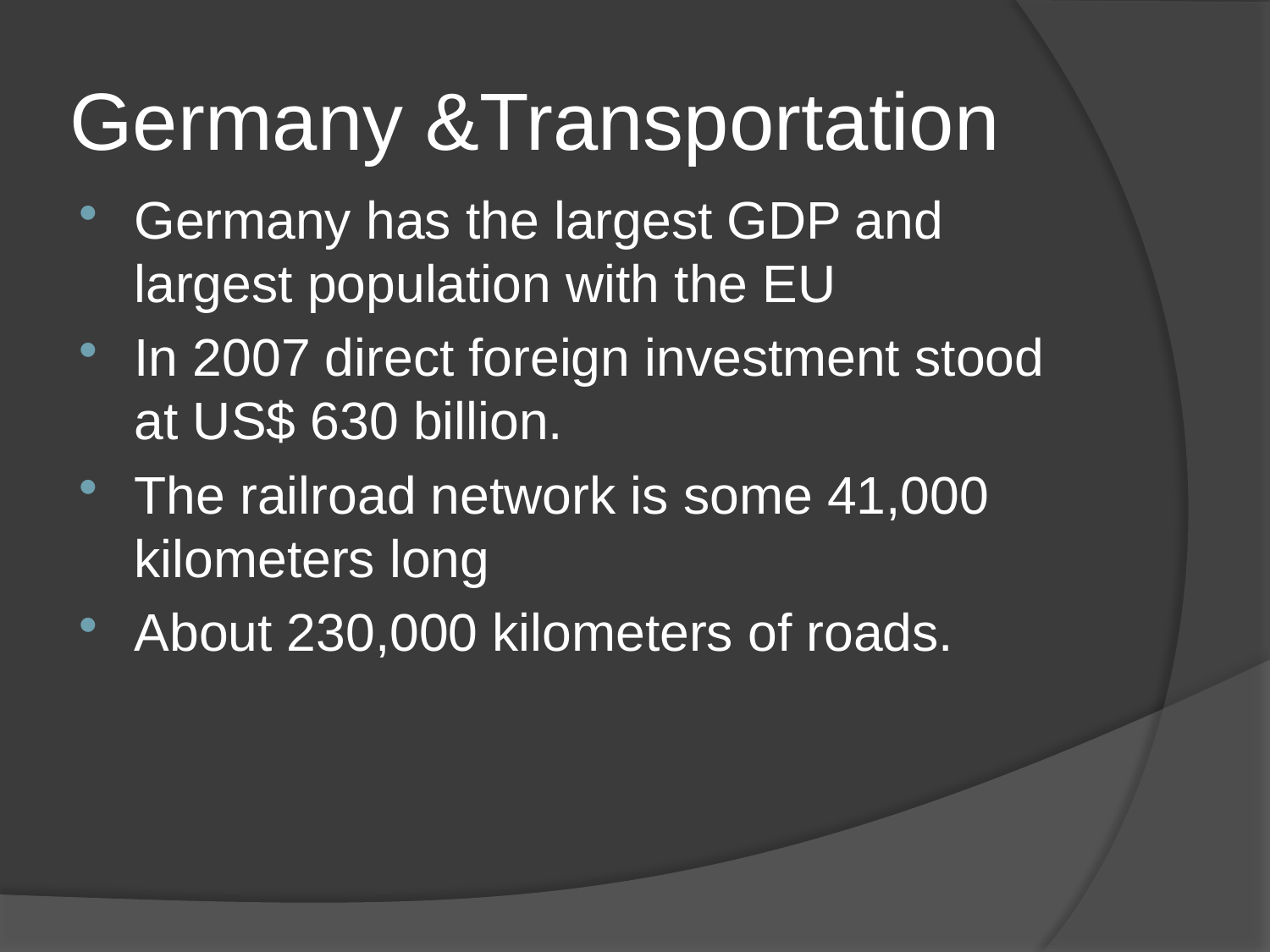

# Germany &Transportation
Germany has the largest GDP and largest population with the EU
In 2007 direct foreign investment stood at US$ 630 billion.
The railroad network is some 41,000 kilometers long
About 230,000 kilometers of roads.